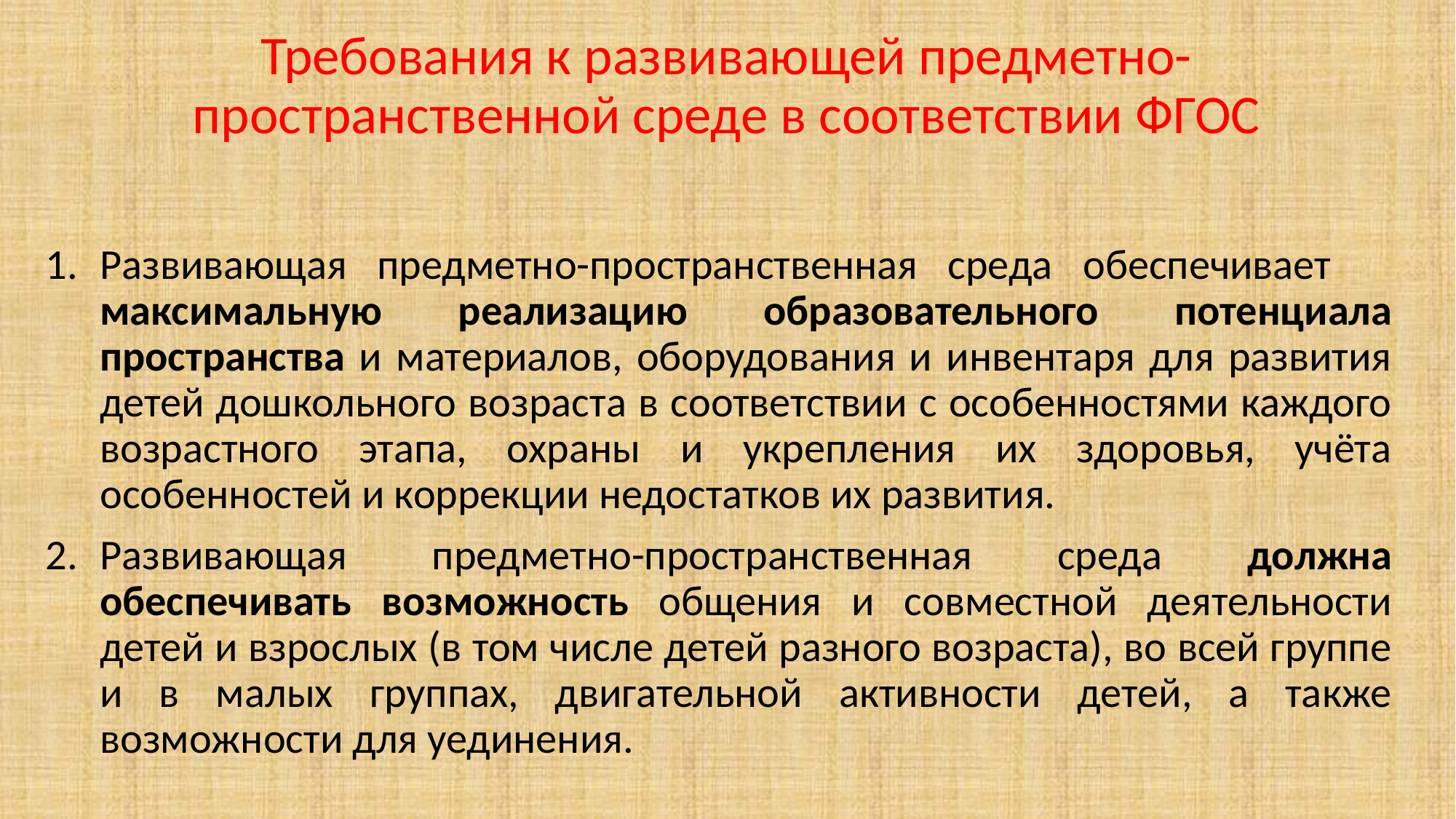

# Требования к развивающей предметно-пространственной среде в соответствии ФГОС
Развивающая предметно-пространственная среда обеспечивает   максимальную реализацию образовательного потенциала пространства и материалов, оборудования и инвентаря для развития детей дошкольного возраста в соответствии с особенностями каждого возрастного этапа, охраны и укрепления их здоровья, учёта особенностей и коррекции недостатков их развития.
Развивающая предметно-пространственная среда должна обеспечивать возможность общения и совместной деятельности детей и взрослых (в том числе детей разного возраста), во всей группе и в малых группах, двигательной активности детей, а также возможности для уединения.